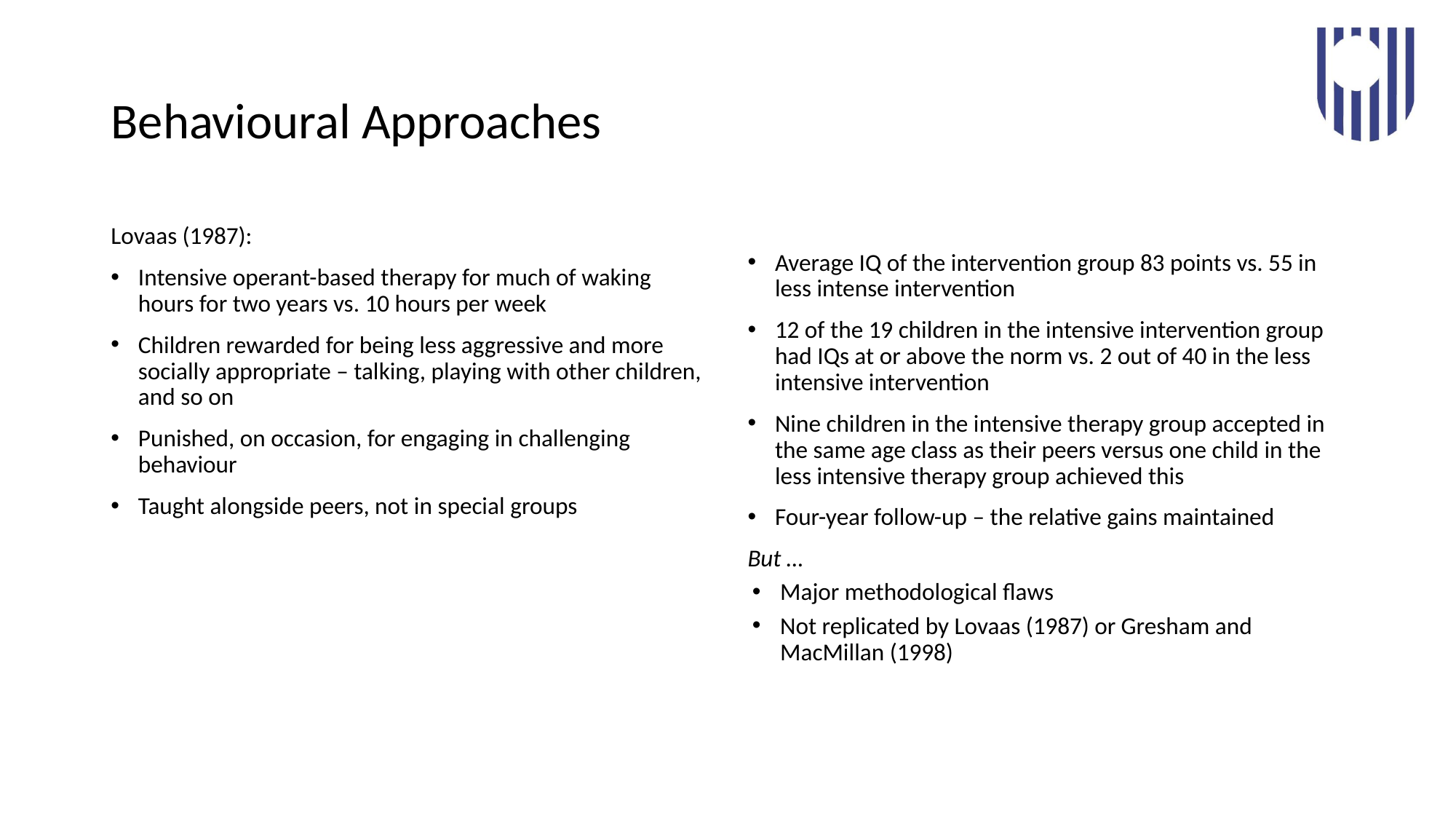

# Behavioural Approaches

Average IQ of the intervention group 83 points vs. 55 in less intense intervention
12 of the 19 children in the intensive intervention group had IQs at or above the norm vs. 2 out of 40 in the less intensive intervention
Nine children in the intensive therapy group accepted in the same age class as their peers versus one child in the less intensive therapy group achieved this
Four-year follow-up – the relative gains maintained
But …
Major methodological flaws
Not replicated by Lovaas (1987) or Gresham and MacMillan (1998)
Lovaas (1987):
Intensive operant-based therapy for much of waking hours for two years vs. 10 hours per week
Children rewarded for being less aggressive and more socially appropriate – talking, playing with other children, and so on
Punished, on occasion, for engaging in challenging behaviour
Taught alongside peers, not in special groups